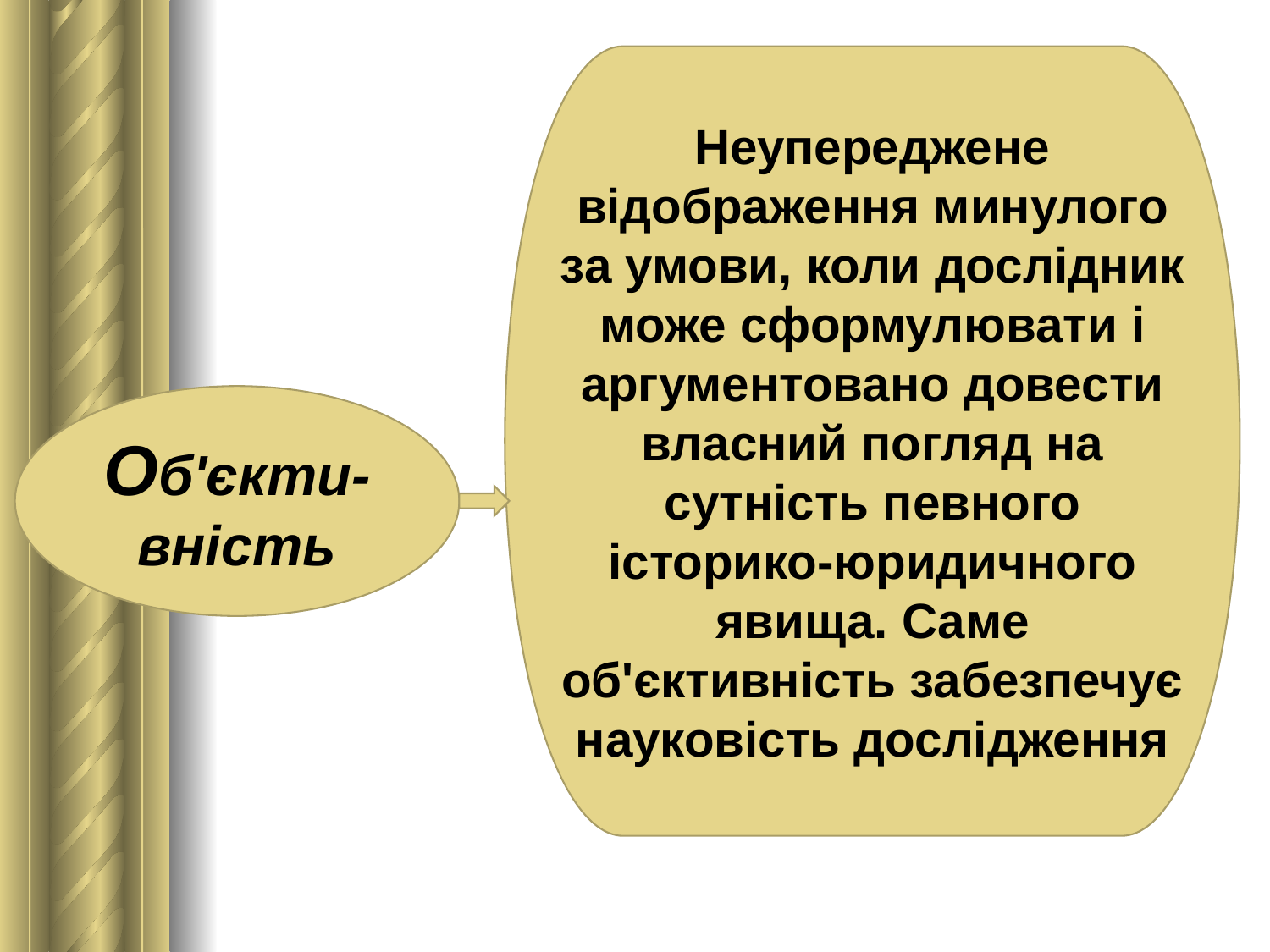

Неупереджене відображення минулого за умови, коли дослідник може сформулювати і аргументовано довести власний погляд на сутність певного історико-юридичного явища. Саме об'єктивність забезпечує науковість дослідження
Об'єкти-вність